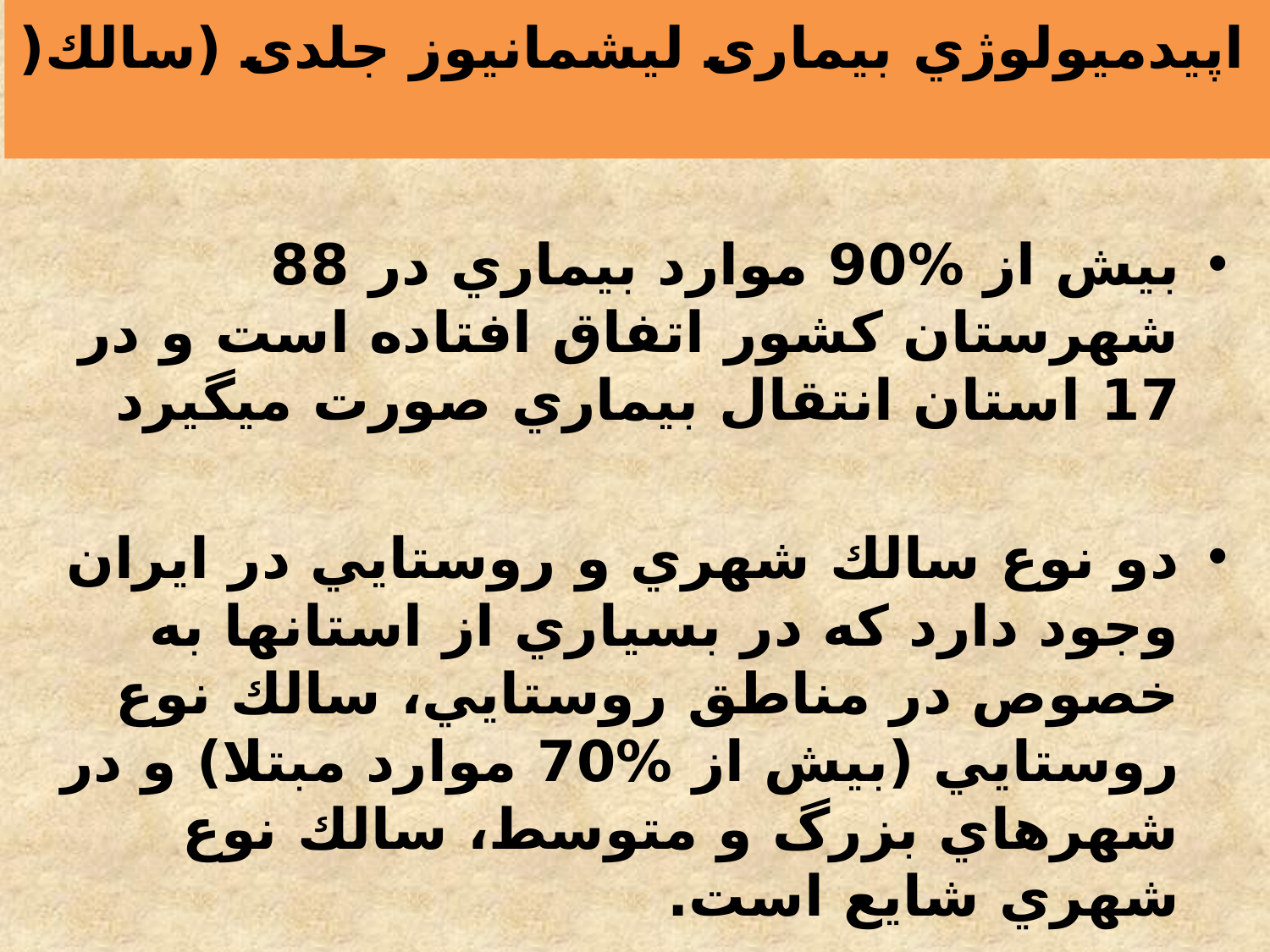

# اپيدميولوژي بیماری لیشمانیوز جلدی (سالك(
بيش از %90 موارد بيماري در 88 شهرستان كشور اتفاق افتاده است و در 17 استان‏ انتقال بيماري صورت مي‏گيرد

دو نوع سالك شهري و روستايي در ايران وجود دارد كه در بسياري از استان‏ها به خصوص در مناطق روستايي، سالك نوع روستايي (بيش از %70 موارد مبتلا) و در شهرهاي بزرگ و متوسط، سالك نوع شهري شايع است.